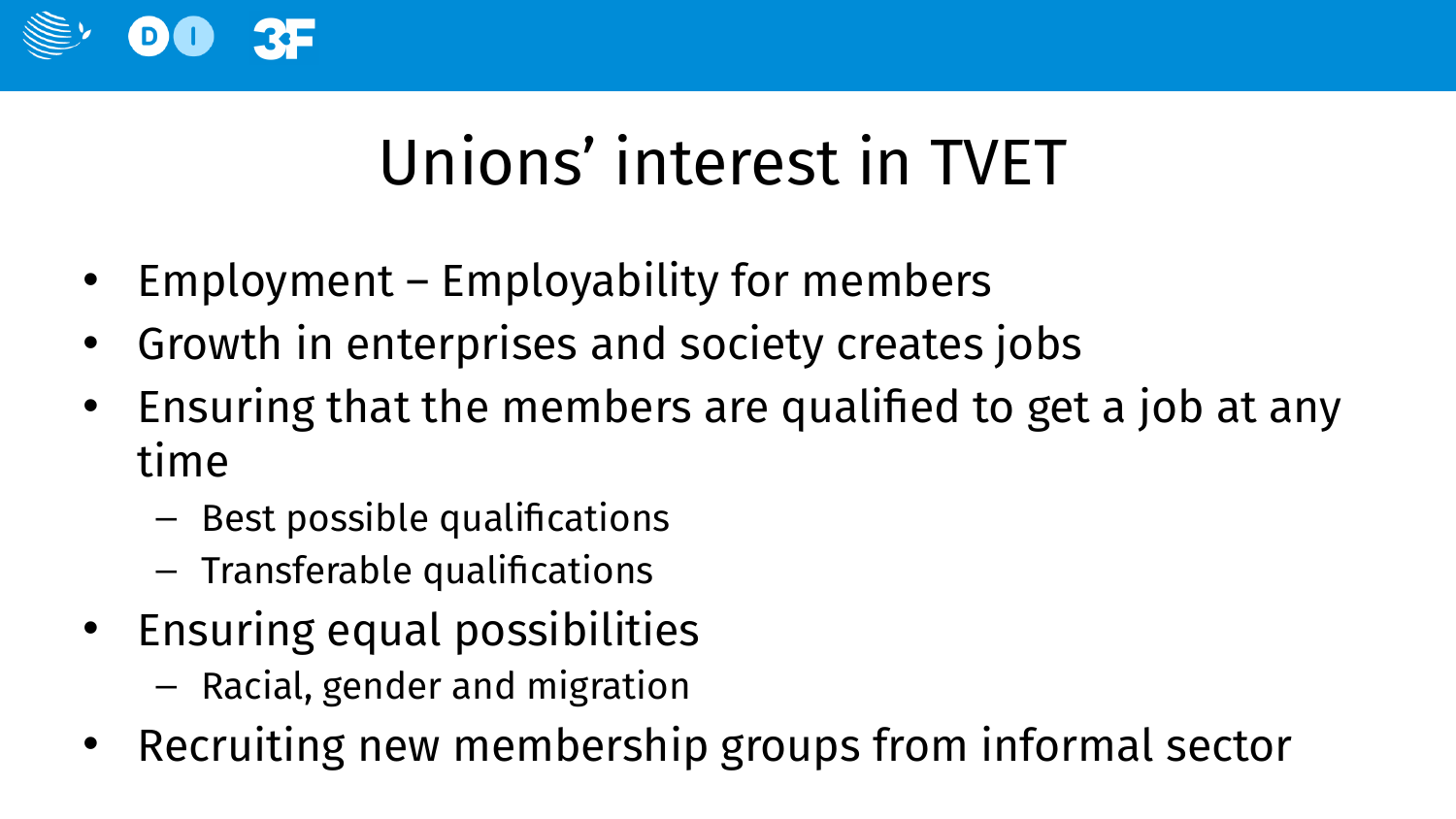

# Unions’ interest in TVET
Employment – Employability for members
Growth in enterprises and society creates jobs
Ensuring that the members are qualified to get a job at any time
Best possible qualifications
Transferable qualifications
Ensuring equal possibilities
Racial, gender and migration
Recruiting new membership groups from informal sector